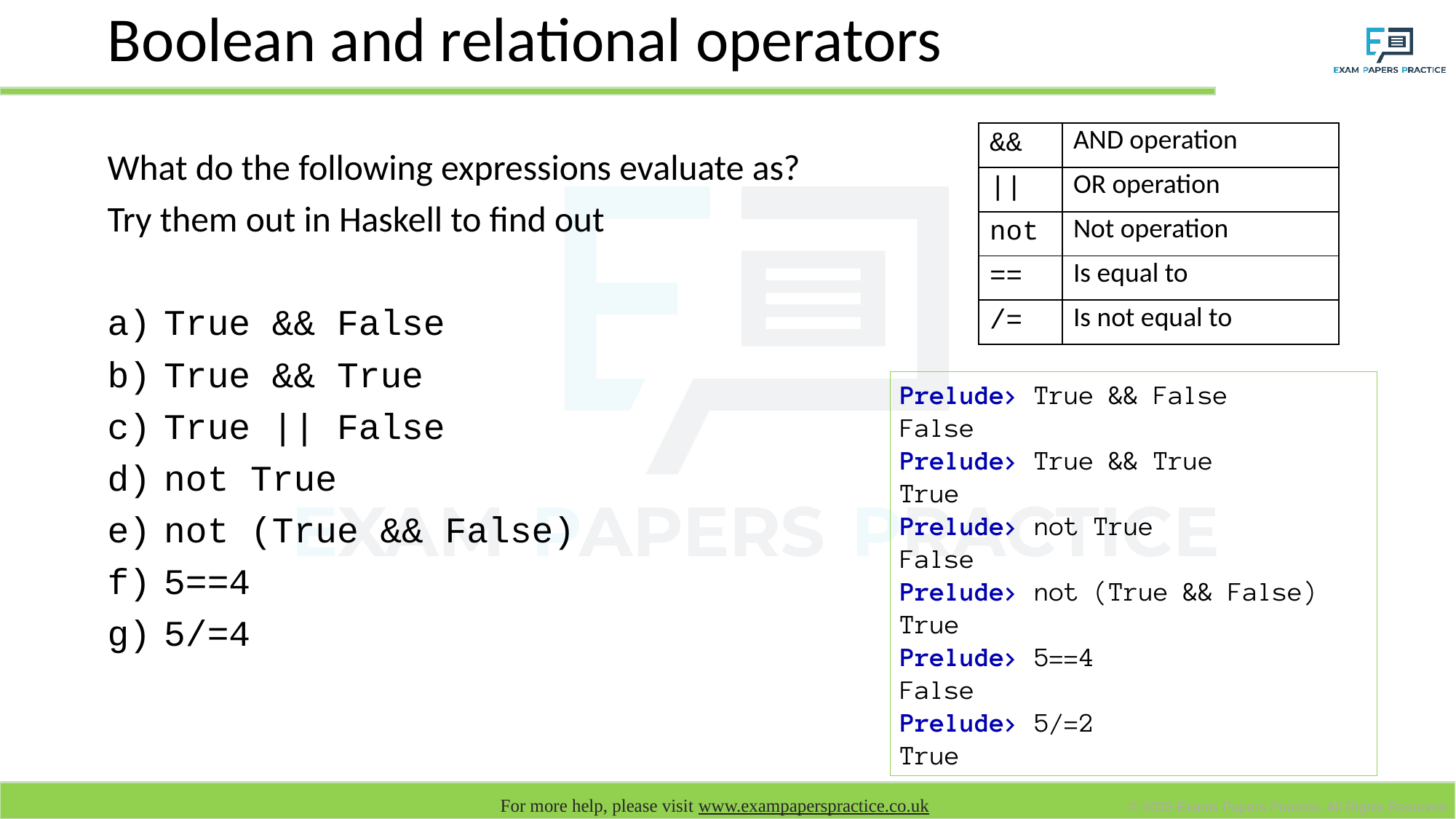

# Boolean and relational operators
| && | AND operation |
| --- | --- |
| || | OR operation |
| not | Not operation |
| == | Is equal to |
| /= | Is not equal to |
What do the following expressions evaluate as?
Try them out in Haskell to find out

True && False
True && True
True || False
not True
not (True && False)
5==4
5/=4

Prelude> True && False
False
Prelude> True && True
True
Prelude> not True
False
Prelude> not (True && False)
True
Prelude> 5==4
False
Prelude> 5/=2
True